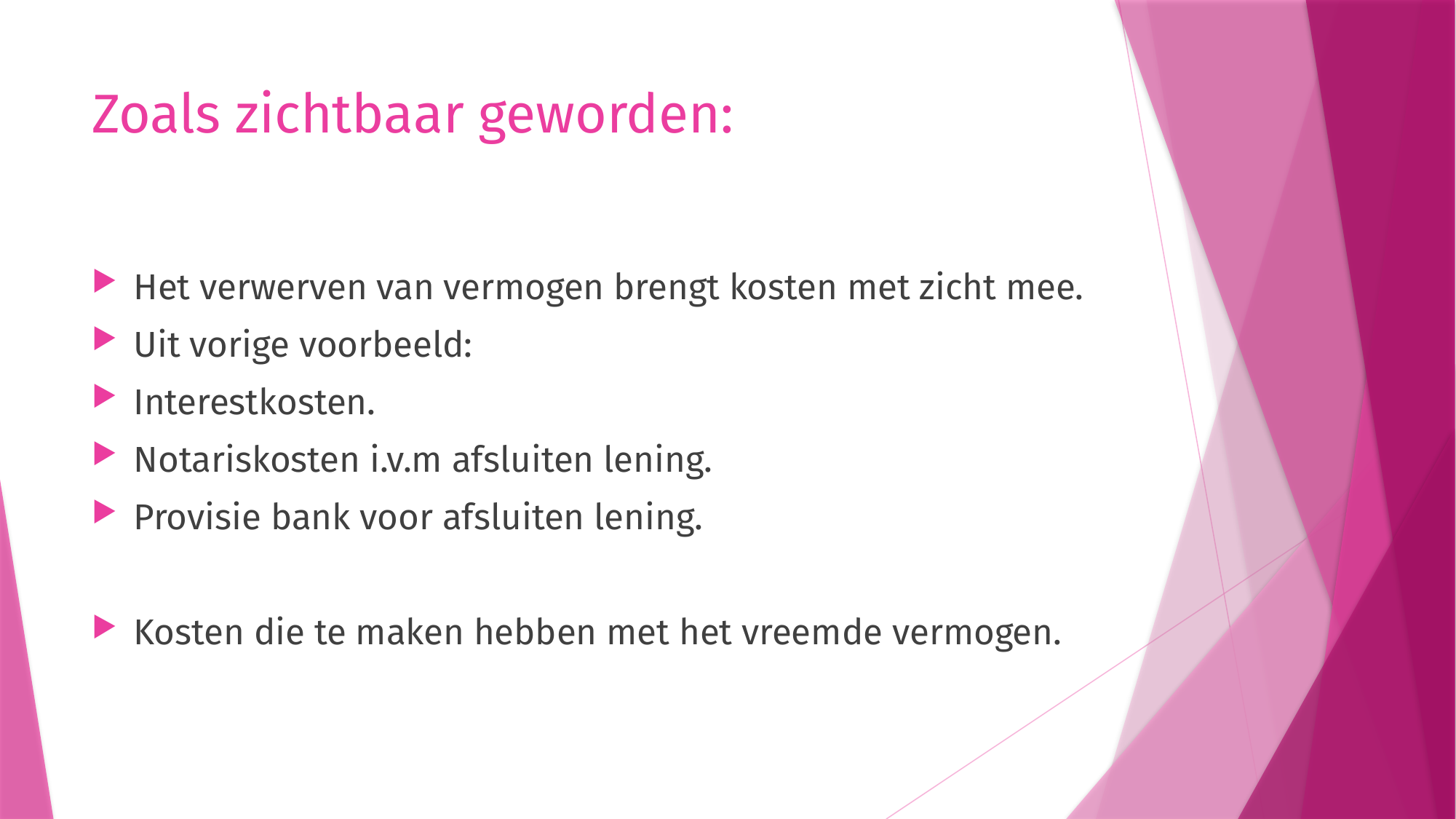

# Zoals zichtbaar geworden:
Het verwerven van vermogen brengt kosten met zicht mee.
Uit vorige voorbeeld:
Interestkosten.
Notariskosten i.v.m afsluiten lening.
Provisie bank voor afsluiten lening.

Kosten die te maken hebben met het vreemde vermogen.